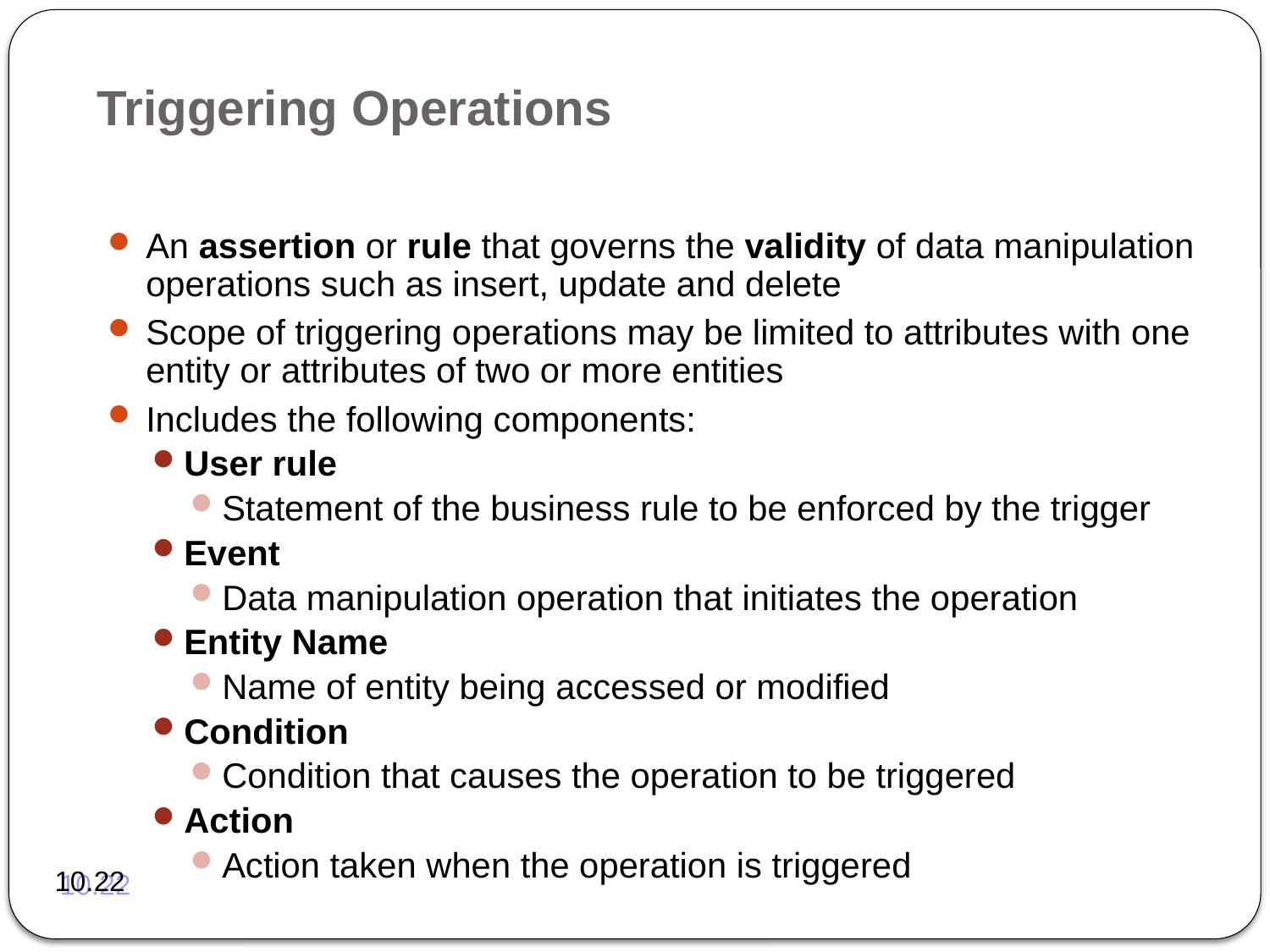

# Triggering Operations
An assertion or rule that governs the validity of data manipulation operations such as insert, update and delete
Scope of triggering operations may be limited to attributes with one entity or attributes of two or more entities
Includes the following components:
User rule
Statement of the business rule to be enforced by the trigger
Event
Data manipulation operation that initiates the operation
Entity Name
Name of entity being accessed or modified
Condition
Condition that causes the operation to be triggered
Action
Action taken when the operation is triggered
10.22